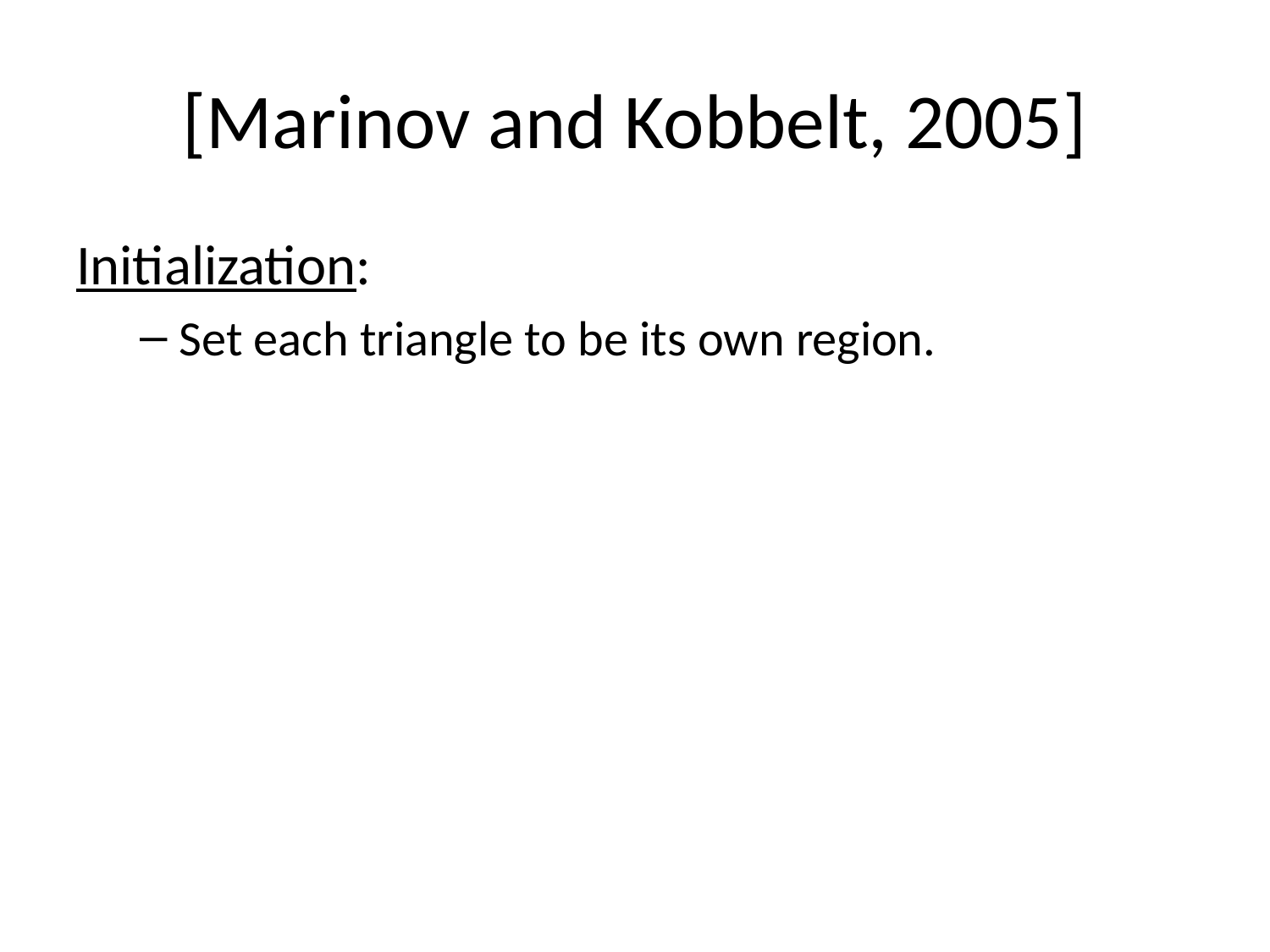

# [Marinov and Kobbelt, 2005]
Initialization:
Set each triangle to be its own region.